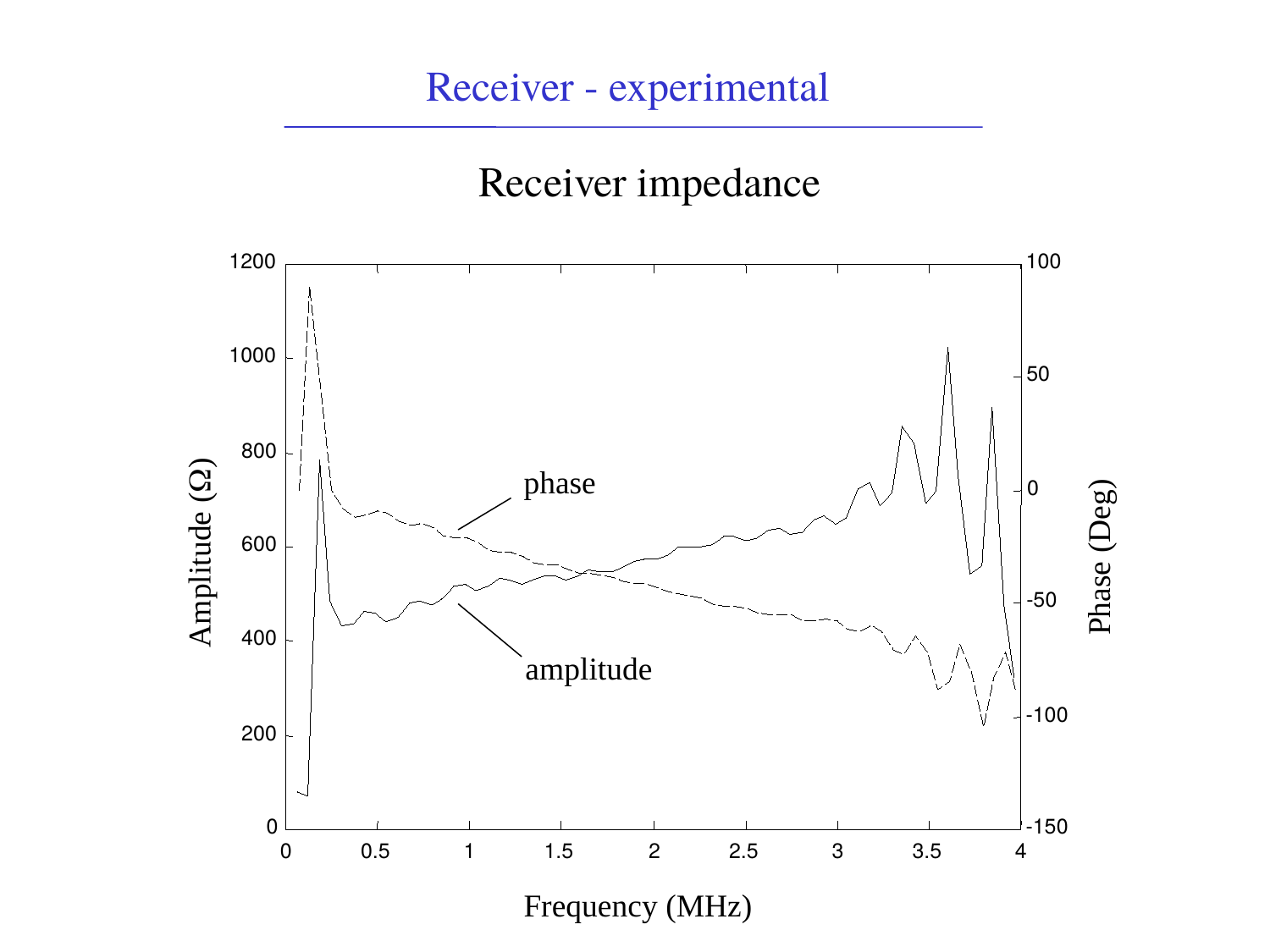

Receiver - experimental

Receiver impedance

1200
100

1000

50

800

phase
0

Amplitude (Ω)
600
Phase (Deg)

-50

400

amplitude
-100

200

0
-150

0
0.5
1
1.5
2
2.5
3
3.5
4
Frequency (MHz)